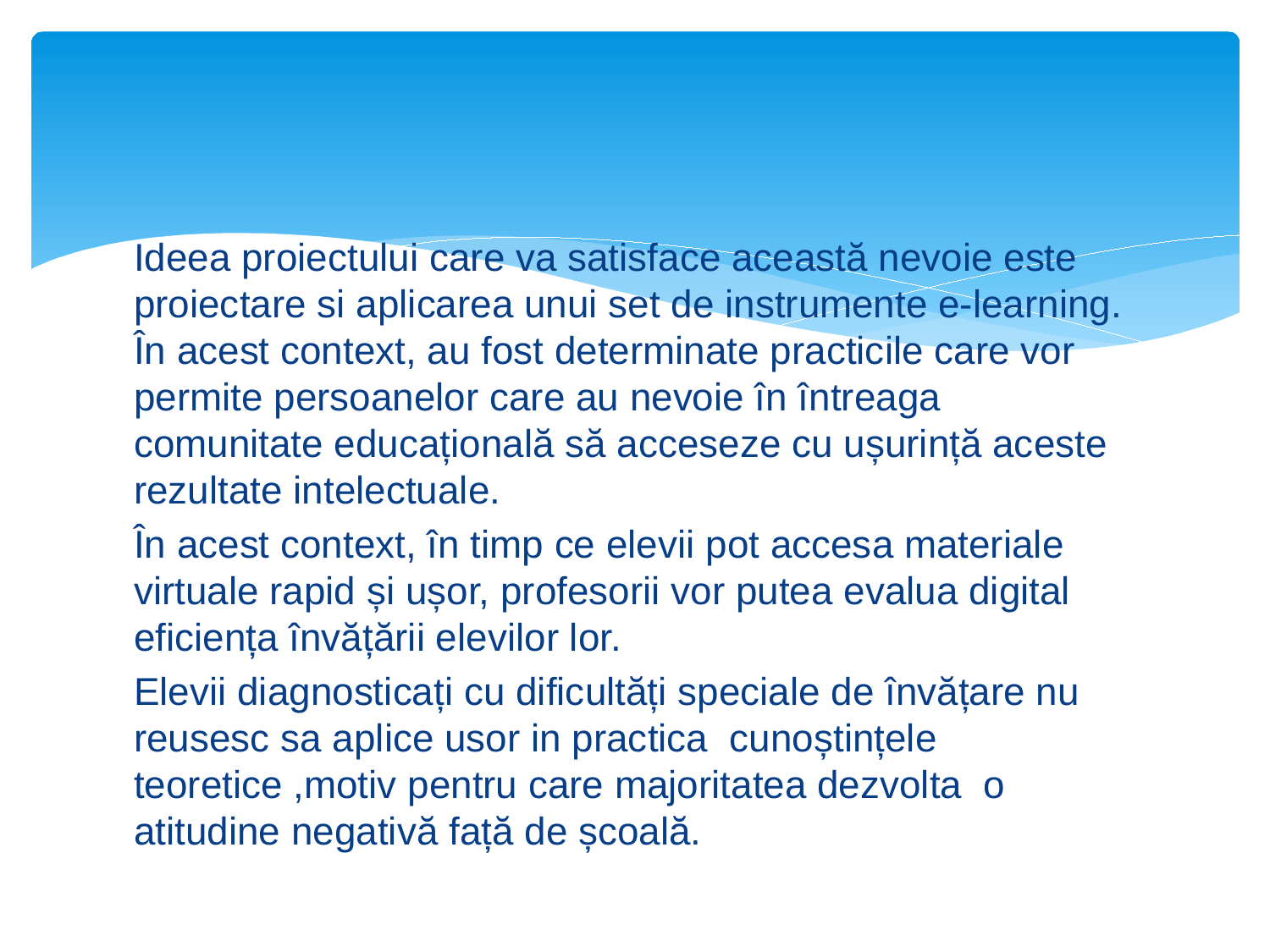

#
Ideea proiectului care va satisface această nevoie este proiectare si aplicarea unui set de instrumente e-learning. În acest context, au fost determinate practicile care vor permite persoanelor care au nevoie în întreaga comunitate educațională să acceseze cu ușurință aceste rezultate intelectuale.
În acest context, în timp ce elevii pot accesa materiale virtuale rapid și ușor, profesorii vor putea evalua digital eficiența învățării elevilor lor.
Elevii diagnosticați cu dificultăți speciale de învățare nu reusesc sa aplice usor in practica  cunoștințele teoretice ,motiv pentru care majoritatea dezvolta  o atitudine negativă față de școală.